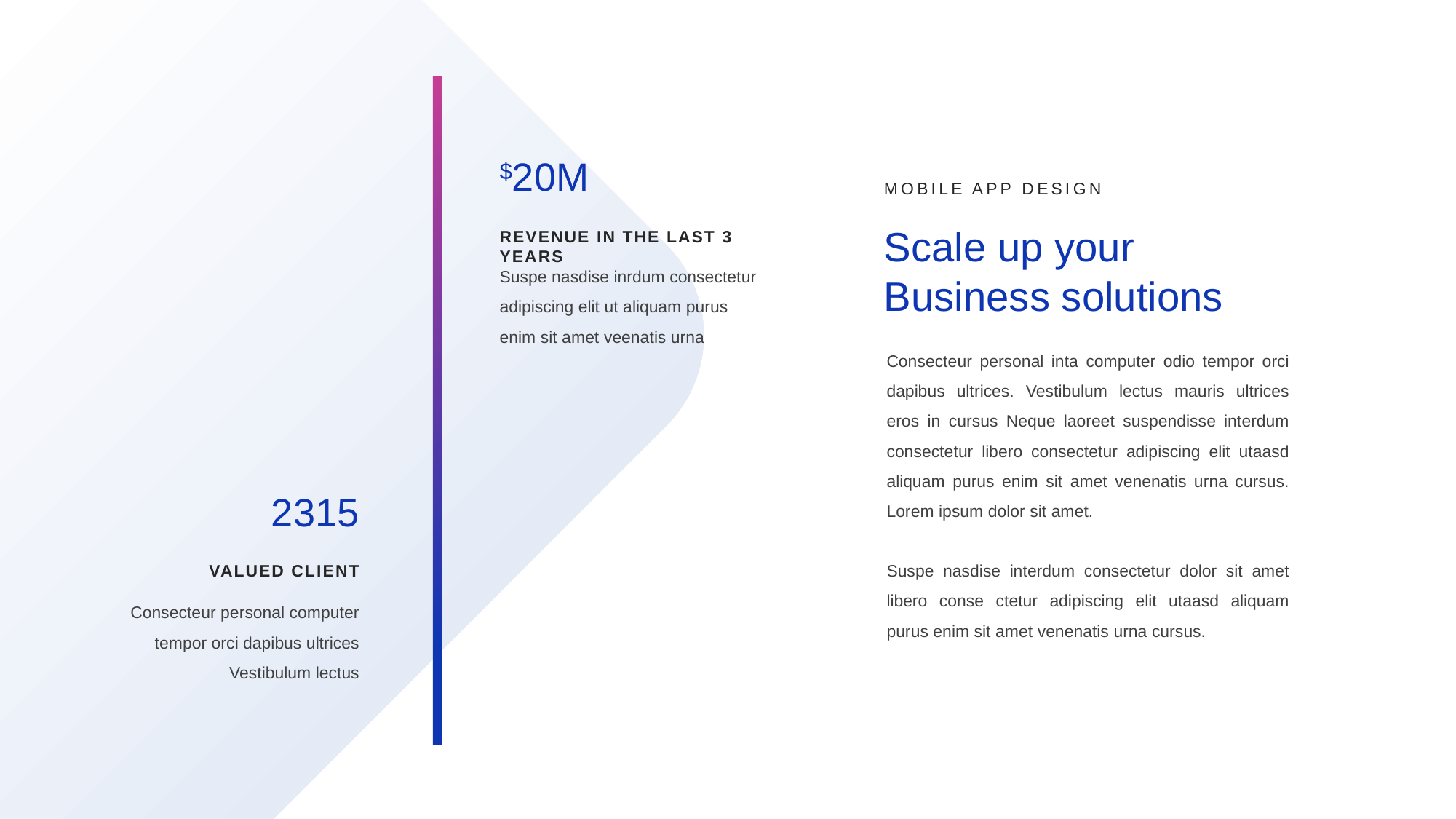

$20M
MOBILE APP DESIGN
Scale up your Business solutions
REVENUE IN THE LAST 3 YEARS
Suspe nasdise inrdum consectetur adipiscing elit ut aliquam purus enim sit amet veenatis urna
Consecteur personal inta computer odio tempor orci dapibus ultrices. Vestibulum lectus mauris ultrices eros in cursus Neque laoreet suspendisse interdum consectetur libero consectetur adipiscing elit utaasd aliquam purus enim sit amet venenatis urna cursus. Lorem ipsum dolor sit amet.

Suspe nasdise interdum consectetur dolor sit amet libero conse ctetur adipiscing elit utaasd aliquam purus enim sit amet venenatis urna cursus.

2315
VALUED CLIENT
Consecteur personal computer tempor orci dapibus ultrices Vestibulum lectus